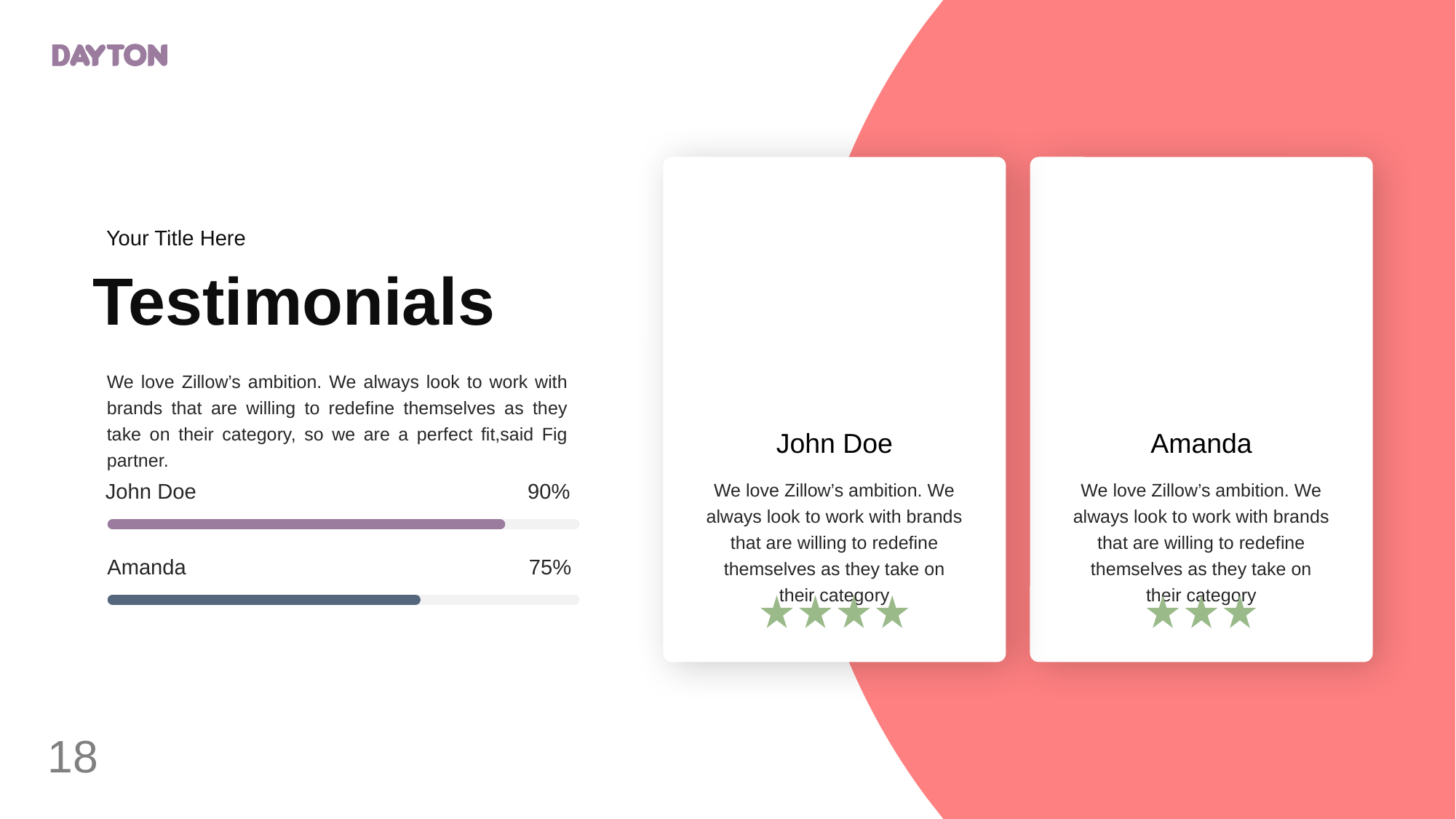

Your Title Here
Testimonials
We love Zillow’s ambition. We always look to work with brands that are willing to redefine themselves as they take on their category, so we are a perfect fit,said Fig partner.
John Doe
We love Zillow’s ambition. We always look to work with brands that are willing to redefine themselves as they take on their category

Amanda
We love Zillow’s ambition. We always look to work with brands that are willing to redefine themselves as they take on their category

90%
John Doe
75%
Amanda